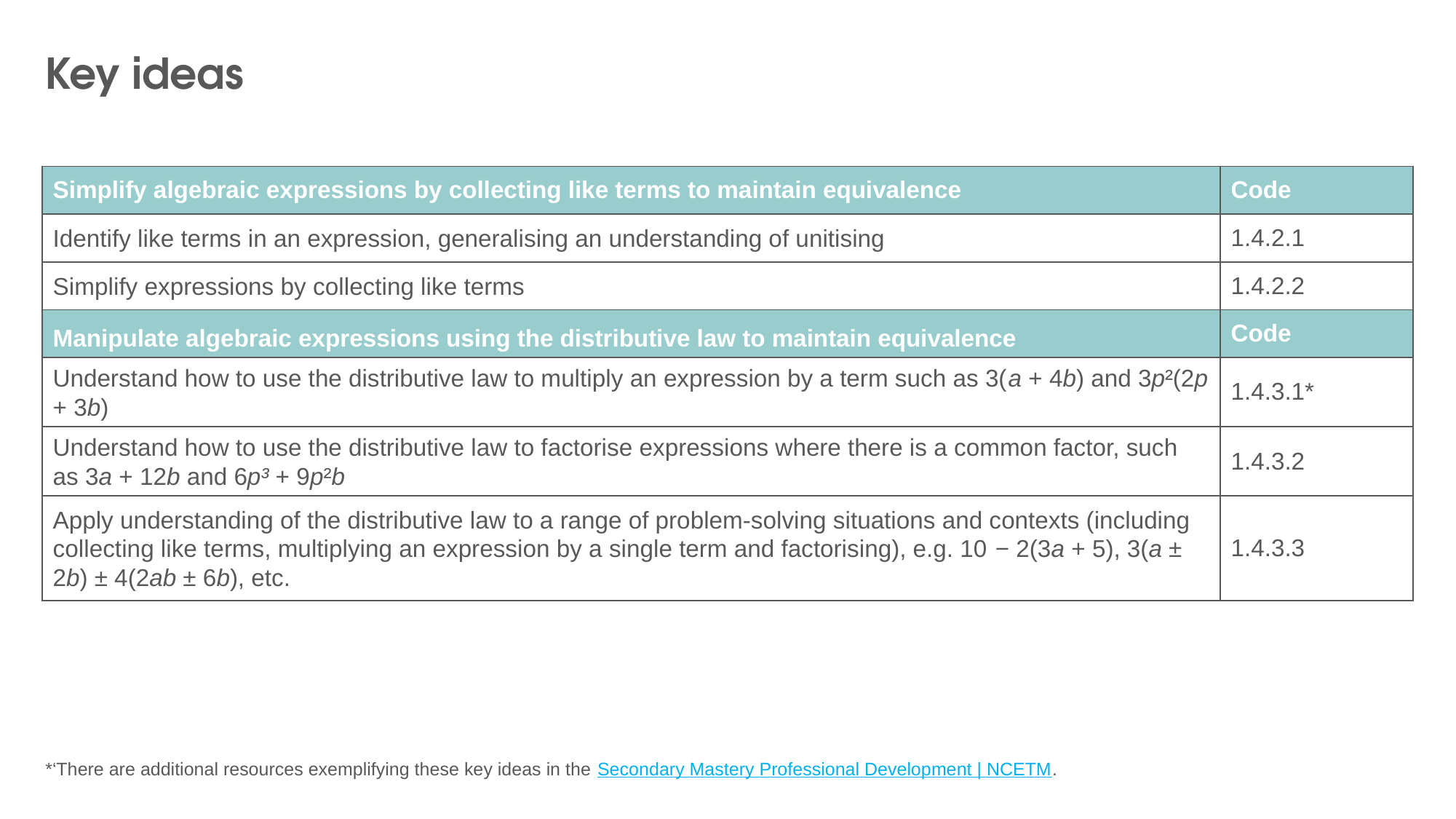

Key ideas
| Simplify algebraic expressions by collecting like terms to maintain equivalence | Code |
| --- | --- |
| Identify like terms in an expression, generalising an understanding of unitising | 1.4.2.1 |
| Simplify expressions by collecting like terms | 1.4.2.2 |
| Manipulate algebraic expressions using the distributive law to maintain equivalence | Code |
| Understand how to use the distributive law to multiply an expression by a term such as 3(a + 4b) and 3p²(2p + 3b) | 1.4.3.1\* |
| Understand how to use the distributive law to factorise expressions where there is a common factor, such as 3a + 12b and 6p³ + 9p²b | 1.4.3.2 |
| Apply understanding of the distributive law to a range of problem-solving situations and contexts (including collecting like terms, multiplying an expression by a single term and factorising), e.g. 10 − 2(3a + 5), 3(a ± 2b) ± 4(2ab ± 6b), etc. | 1.4.3.3 |
*‘There are additional resources exemplifying these key ideas in the Secondary Mastery Professional Development | NCETM.